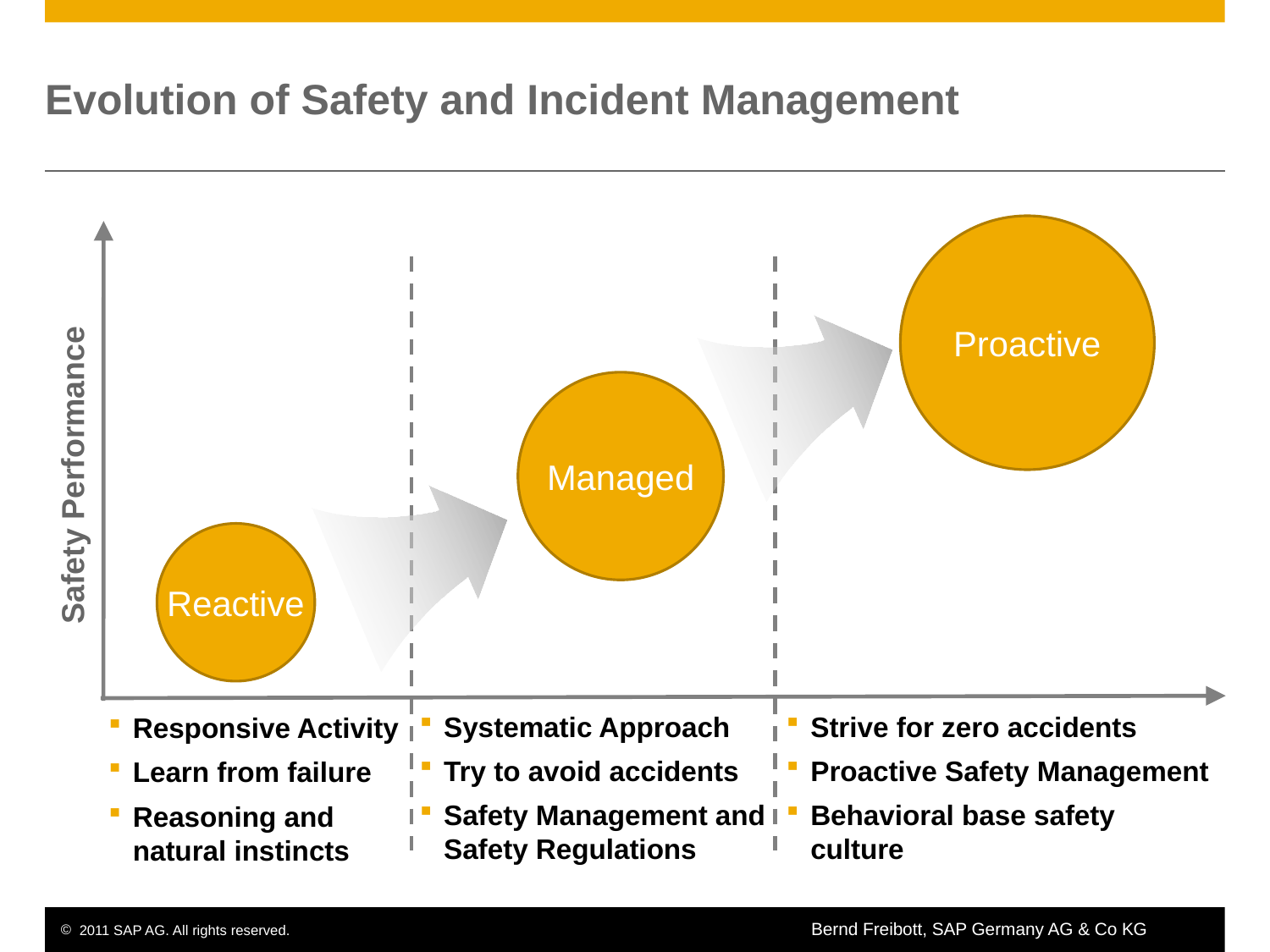

# Evolution of Safety and Incident Management
Proactive

Safety Performance

Managed

Reactive
Systematic Approach
Try to avoid accidents
Safety Management and Safety Regulations
Strive for zero accidents
Proactive Safety Management
Behavioral base safety culture
Responsive Activity
Learn from failure
Reasoning and natural instincts